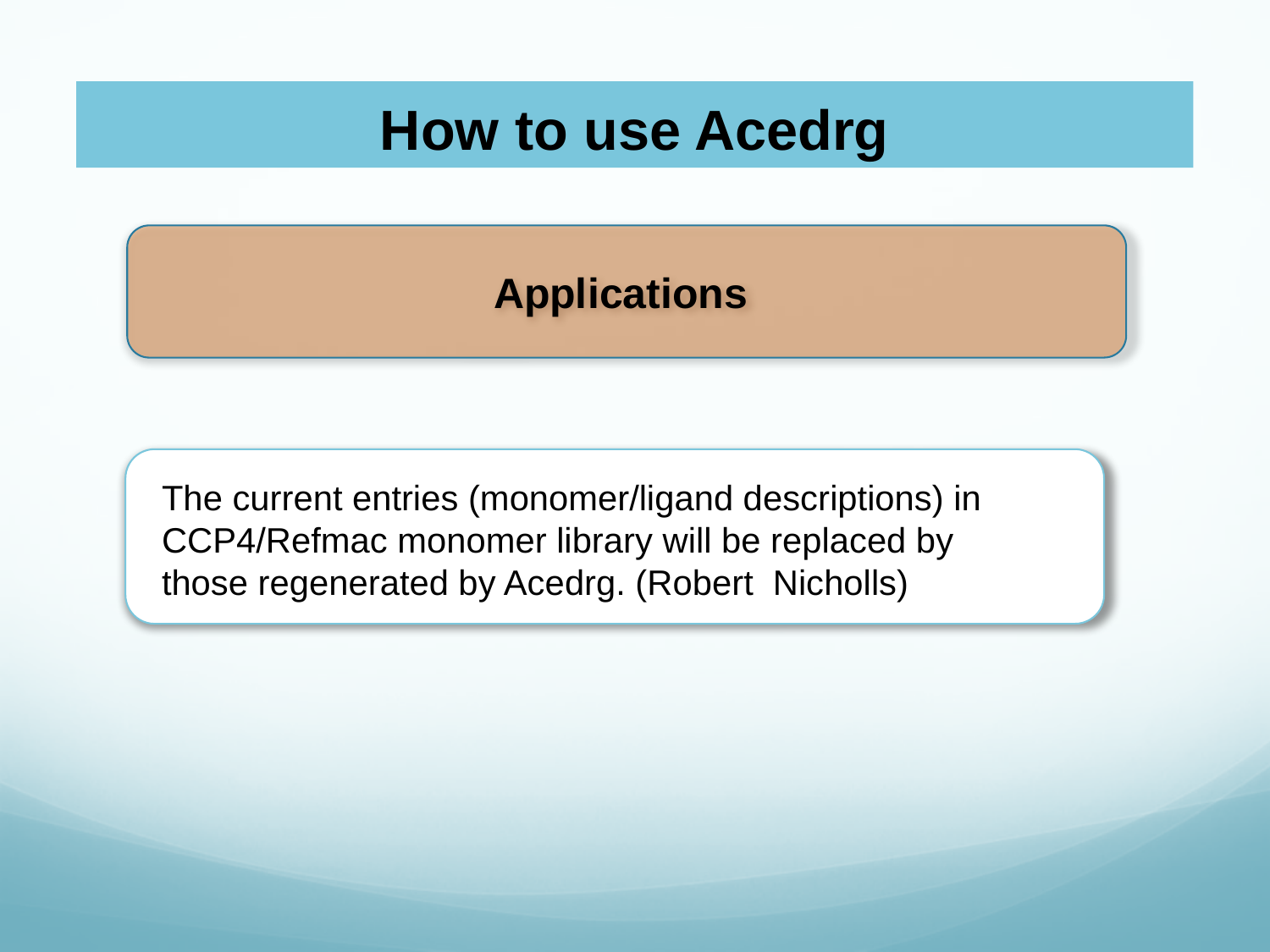

# How to use Acedrg
Applications

The current entries (monomer/ligand descriptions) in CCP4/Refmac monomer library will be replaced by those regenerated by Acedrg. (Robert  Nicholls)
We use small molecule structures in COD as the source for the values of bond lengths and angles.